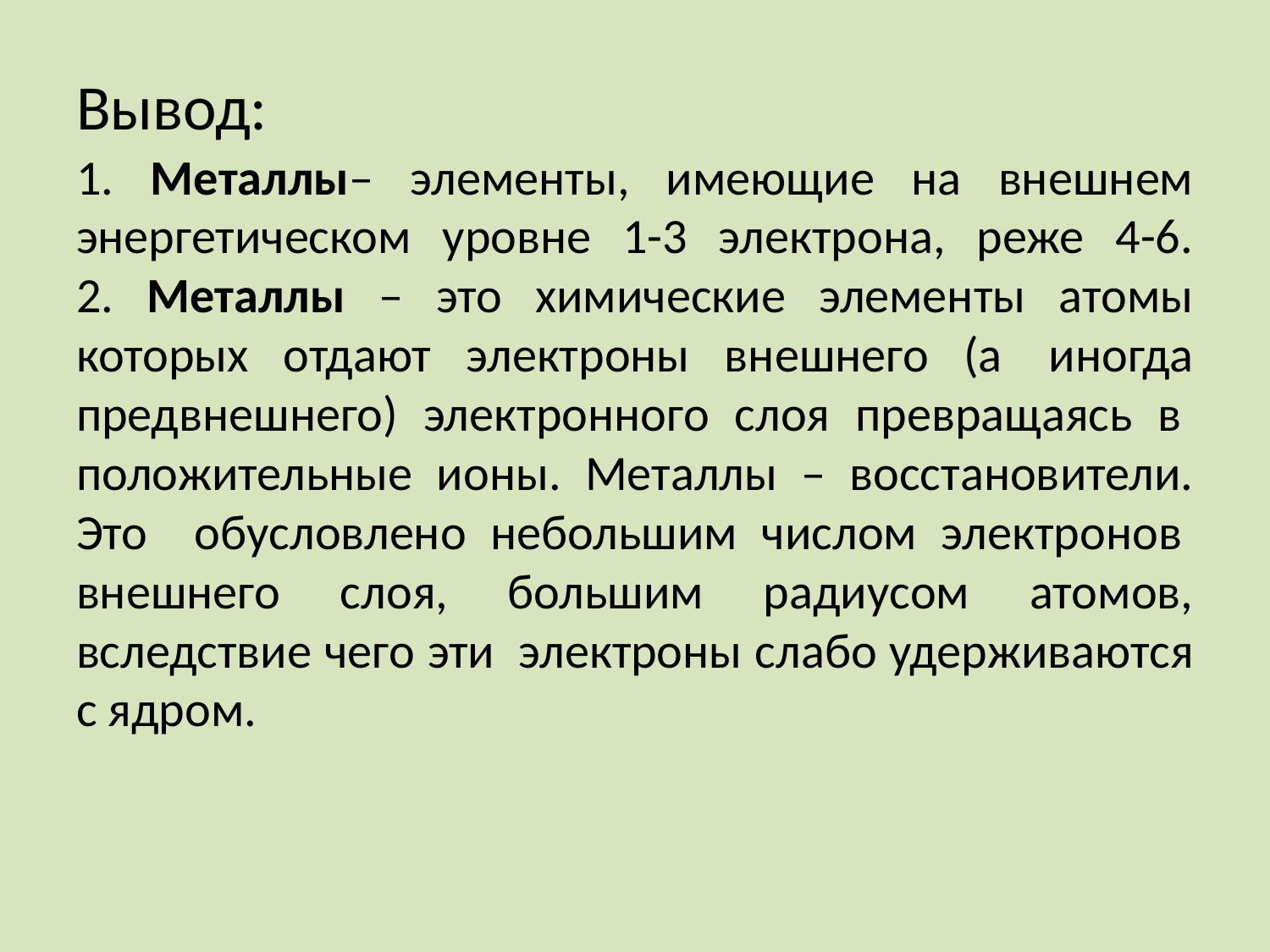

# Вывод: 1. Металлы– элементы, имеющие на внешнем энергетическом уровне 1-3 электрона, реже 4-6. 2. Металлы – это химические элементы атомы которых отдают электроны внешнего (а  иногда предвнешнего) электронного слоя превращаясь в  положительные ионы. Металлы – восстановители. Это   обусловлено небольшим числом электронов  внешнего слоя, большим радиусом атомов, вследствие чего эти  электроны слабо удерживаются с ядром.